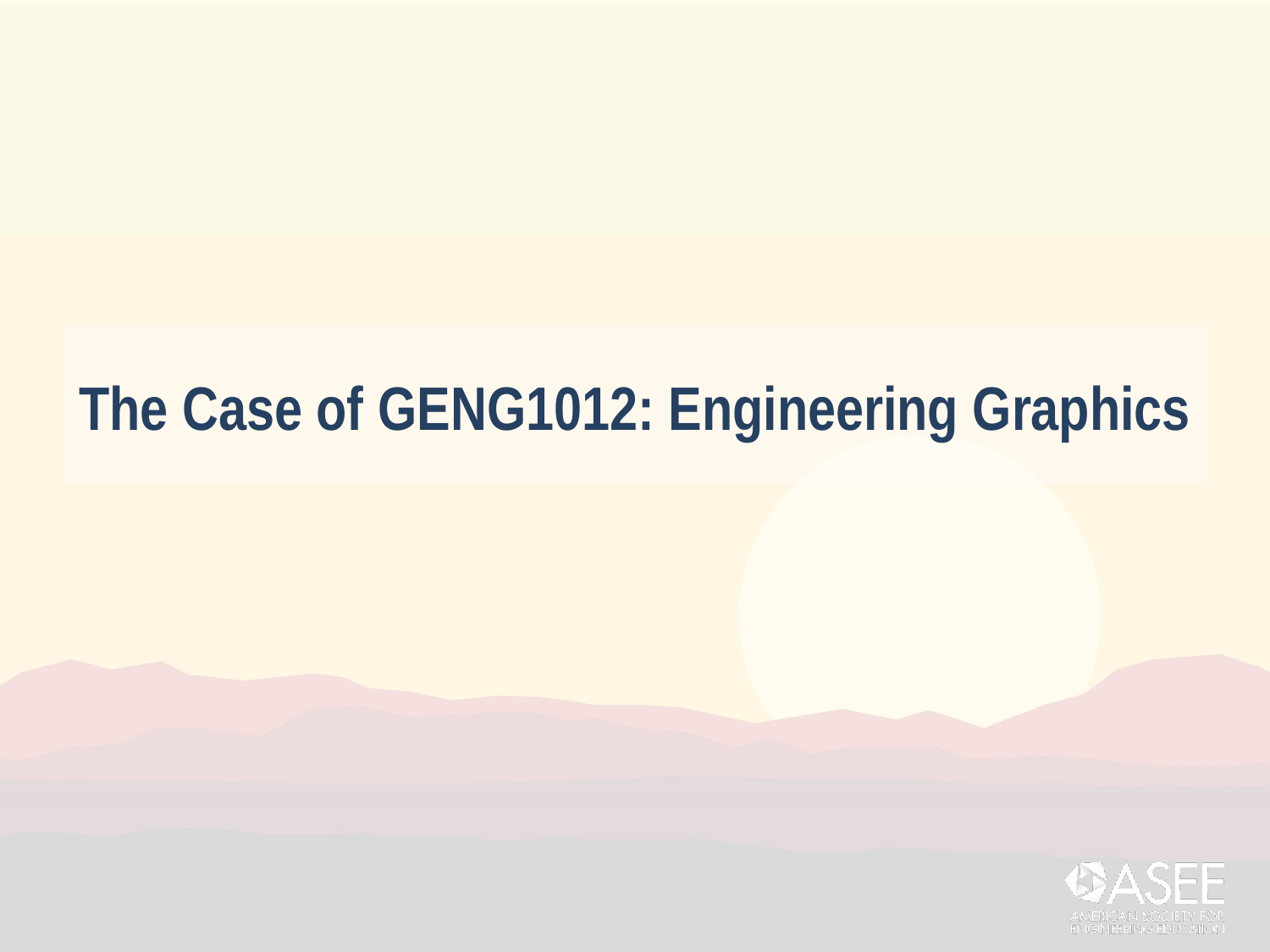

# The Case of GENG1012: Engineering Graphics